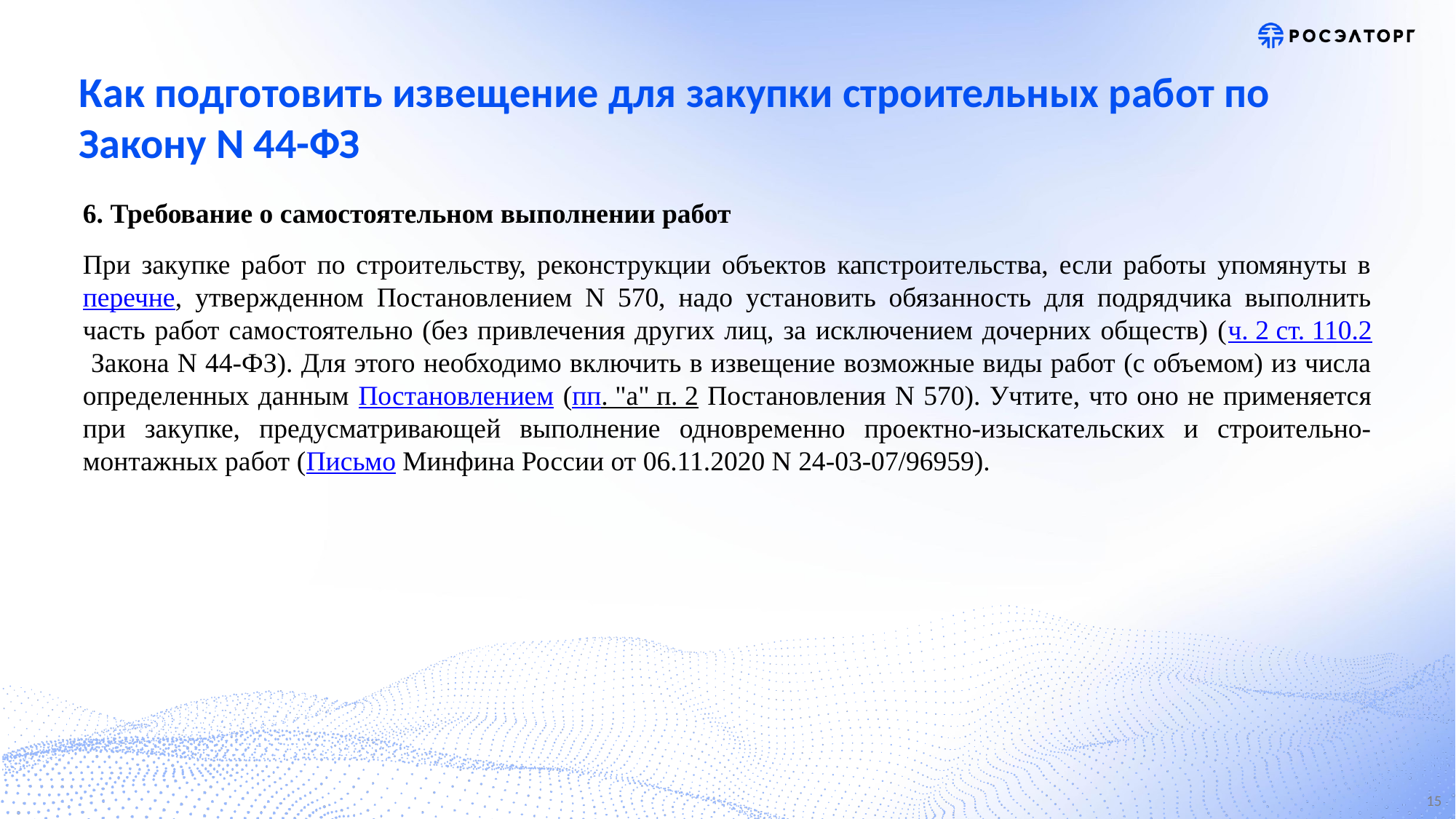

# Как подготовить извещение для закупки строительных работ по Закону N 44-ФЗ
6. Требование о самостоятельном выполнении работ
При закупке работ по строительству, реконструкции объектов капстроительства, если работы упомянуты в перечне, утвержденном Постановлением N 570, надо установить обязанность для подрядчика выполнить часть работ самостоятельно (без привлечения других лиц, за исключением дочерних обществ) (ч. 2 ст. 110.2 Закона N 44-ФЗ). Для этого необходимо включить в извещение возможные виды работ (с объемом) из числа определенных данным Постановлением (пп. "а" п. 2 Постановления N 570). Учтите, что оно не применяется при закупке, предусматривающей выполнение одновременно проектно-изыскательских и строительно-монтажных работ (Письмо Минфина России от 06.11.2020 N 24-03-07/96959).